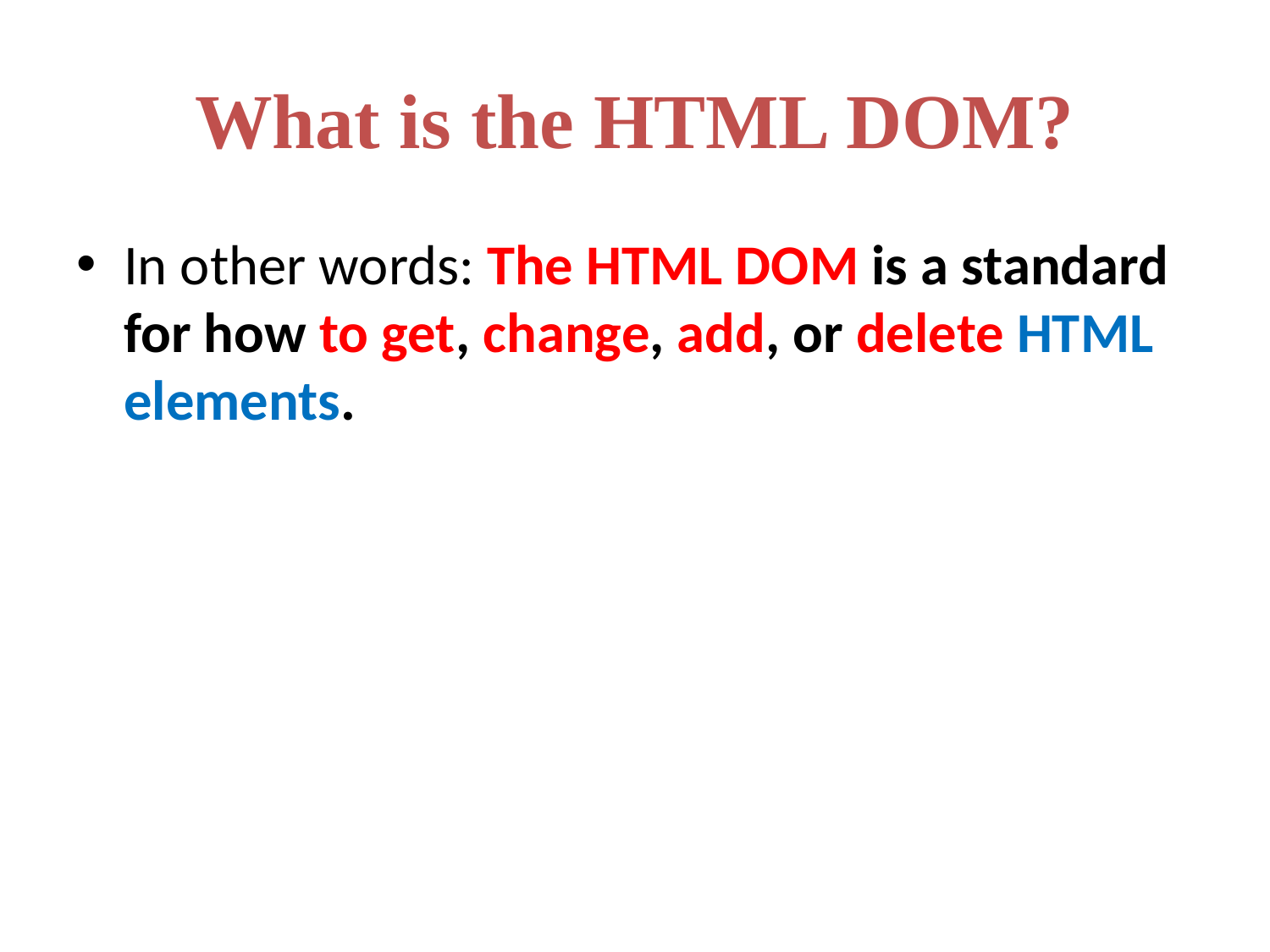

# What is the HTML DOM?
In other words: The HTML DOM is a standard for how to get, change, add, or delete HTML elements.